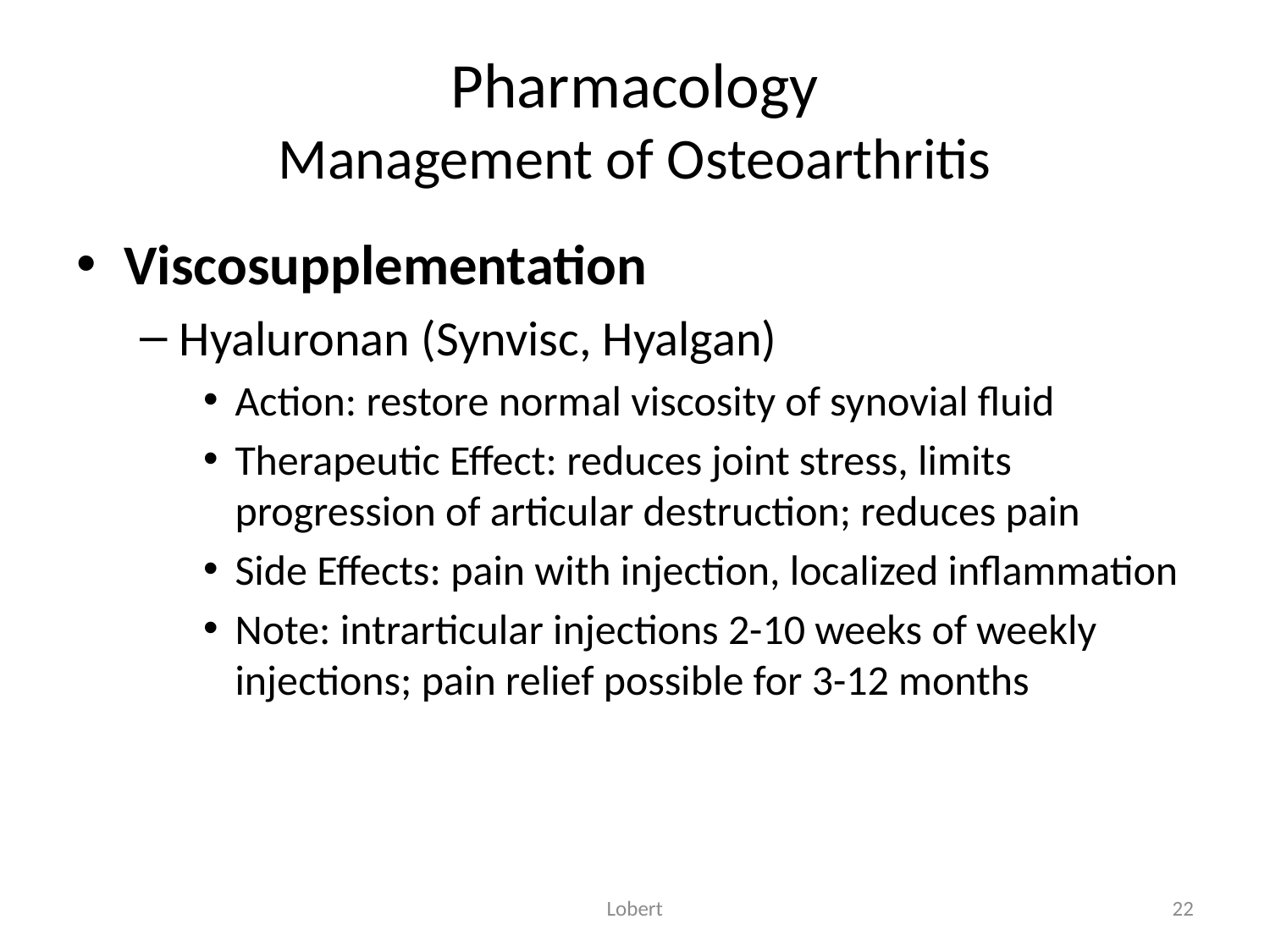

# Pharmacology Management of Osteoarthritis
Viscosupplementation
Hyaluronan (Synvisc, Hyalgan)
Action: restore normal viscosity of synovial fluid
Therapeutic Effect: reduces joint stress, limits progression of articular destruction; reduces pain
Side Effects: pain with injection, localized inflammation
Note: intrarticular injections 2-10 weeks of weekly injections; pain relief possible for 3-12 months

Lobert
22